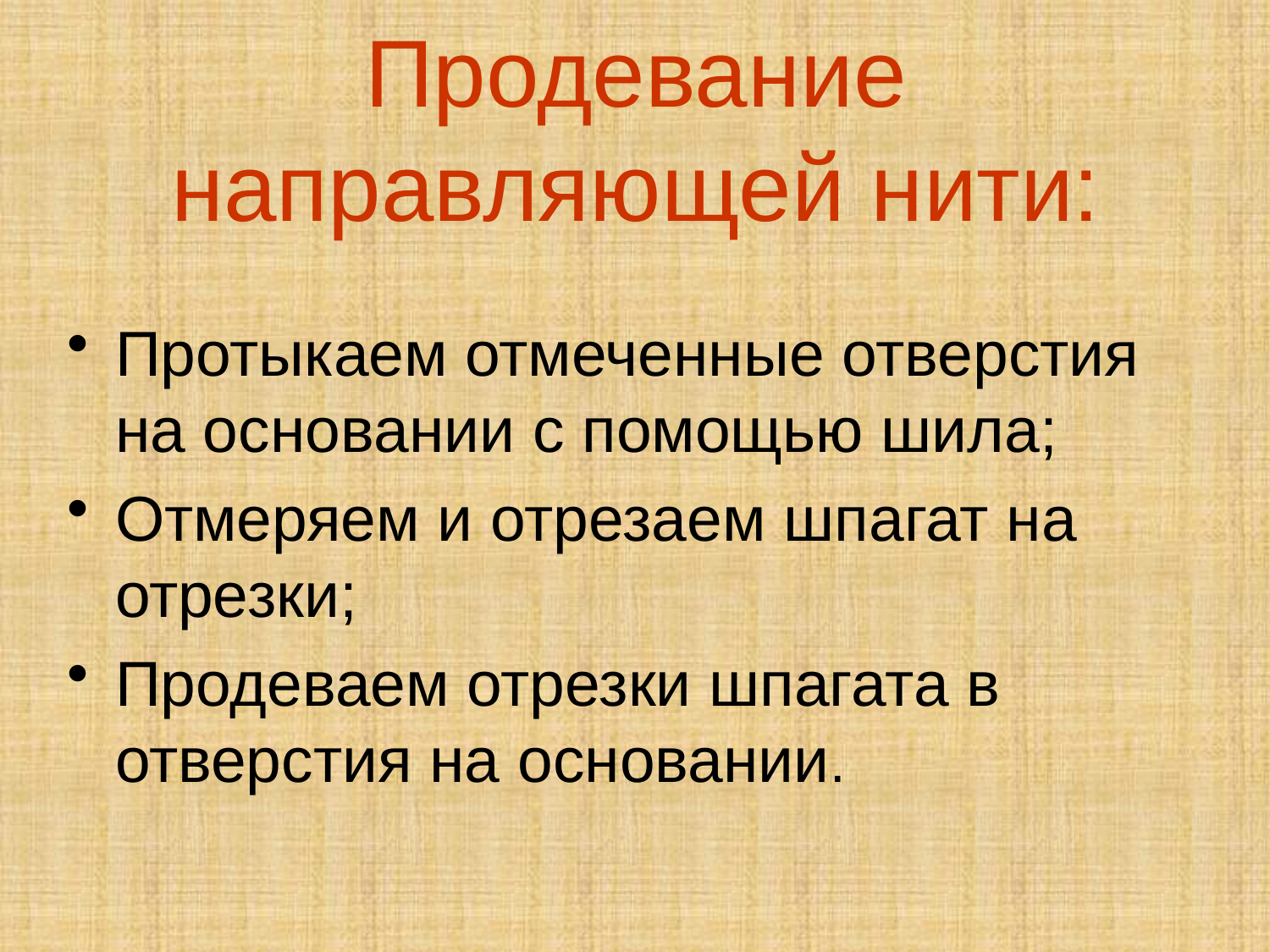

# Продевание направляющей нити:
Протыкаем отмеченные отверстия на основании с помощью шила;
Отмеряем и отрезаем шпагат на отрезки;
Продеваем отрезки шпагата в отверстия на основании.